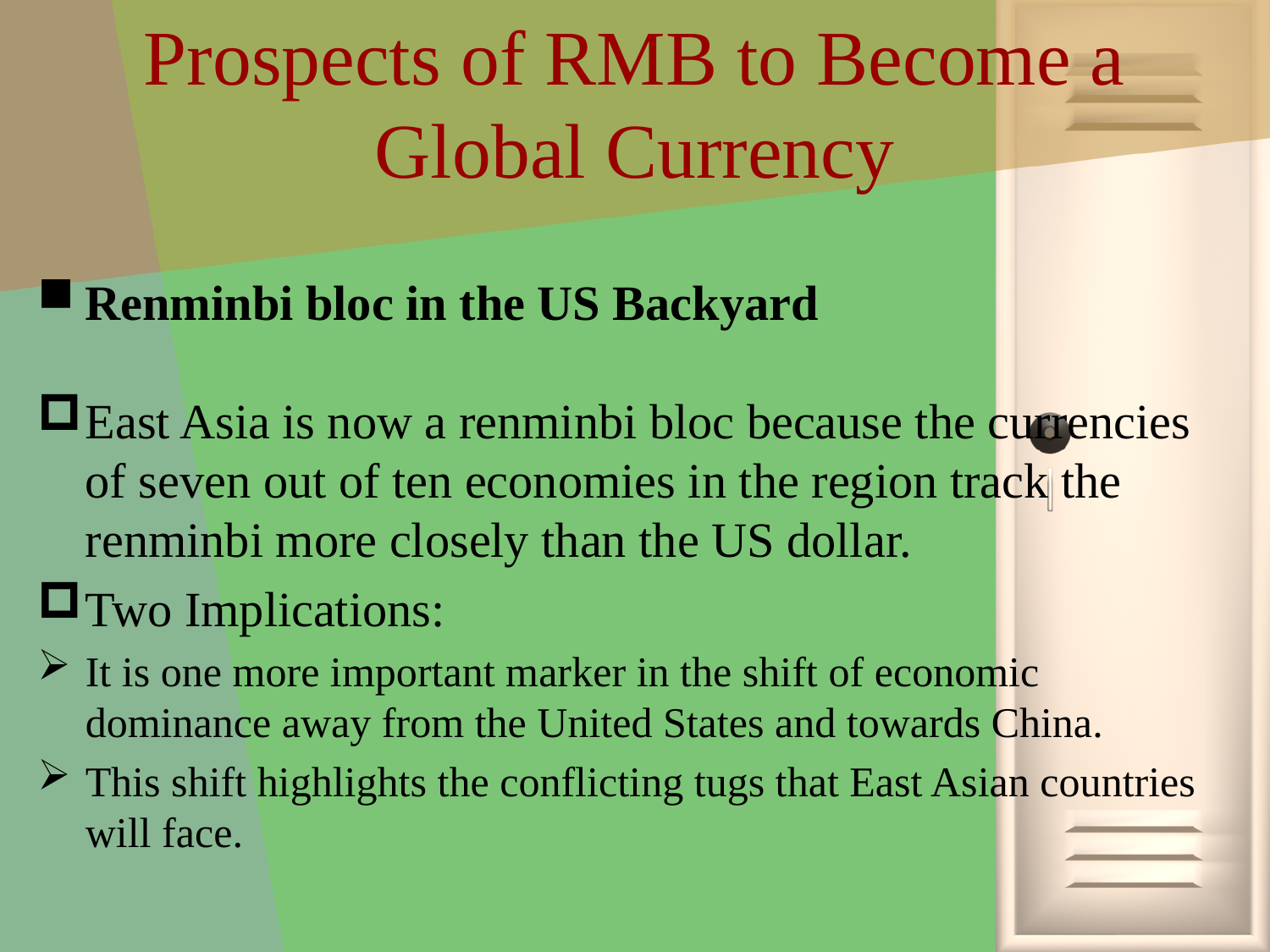

# Prospects of RMB to Become a Global Currency
Renminbi bloc in the US Backyard

East Asia is now a renminbi bloc because the currencies of seven out of ten economies in the region track the renminbi more closely than the US dollar.
Two Implications:
It is one more important marker in the shift of economic dominance away from the United States and towards China.
This shift highlights the conflicting tugs that East Asian countries will face.